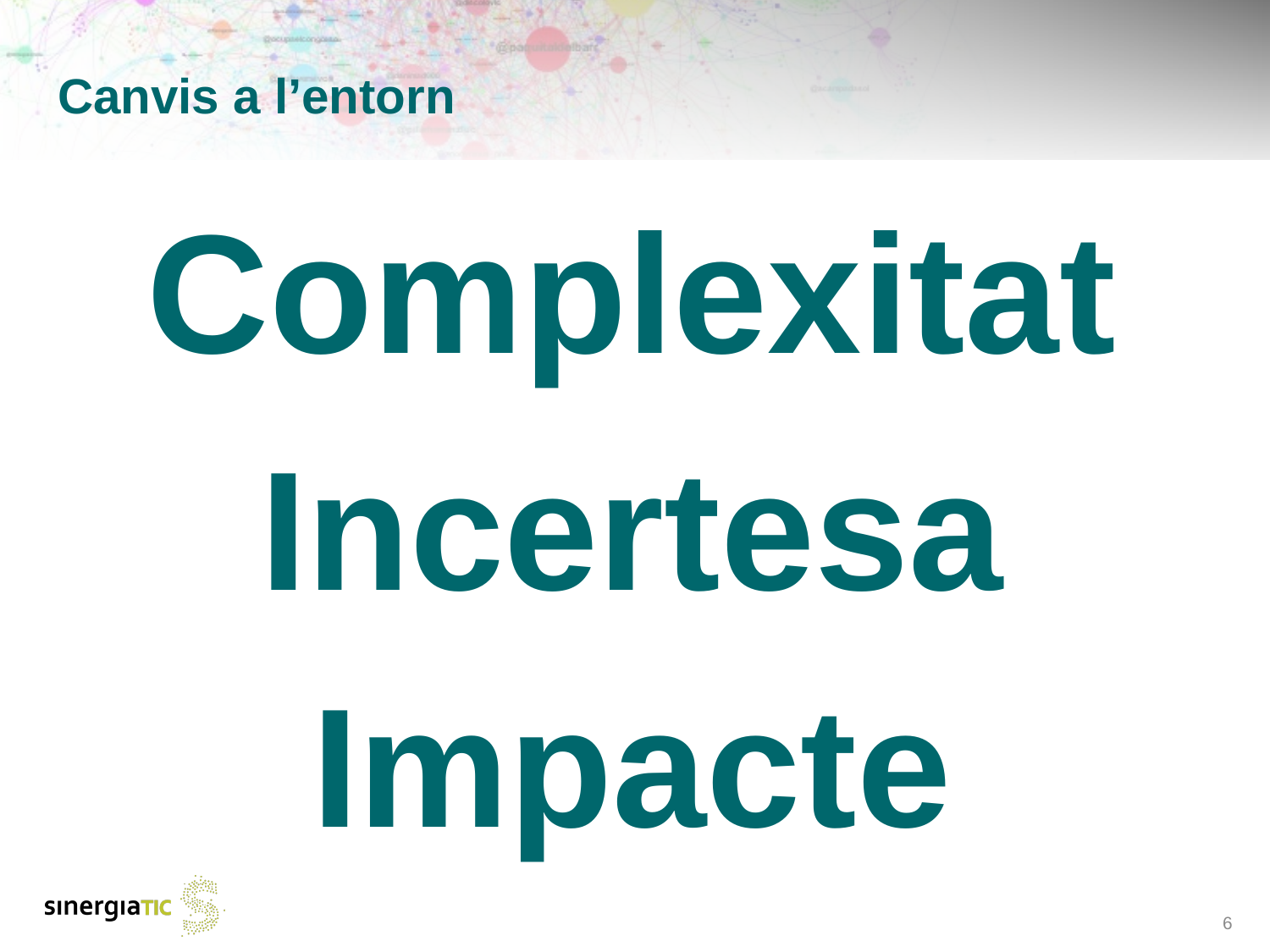

# Canvis a l’entorn
Complexitat
Incertesa
Impacte